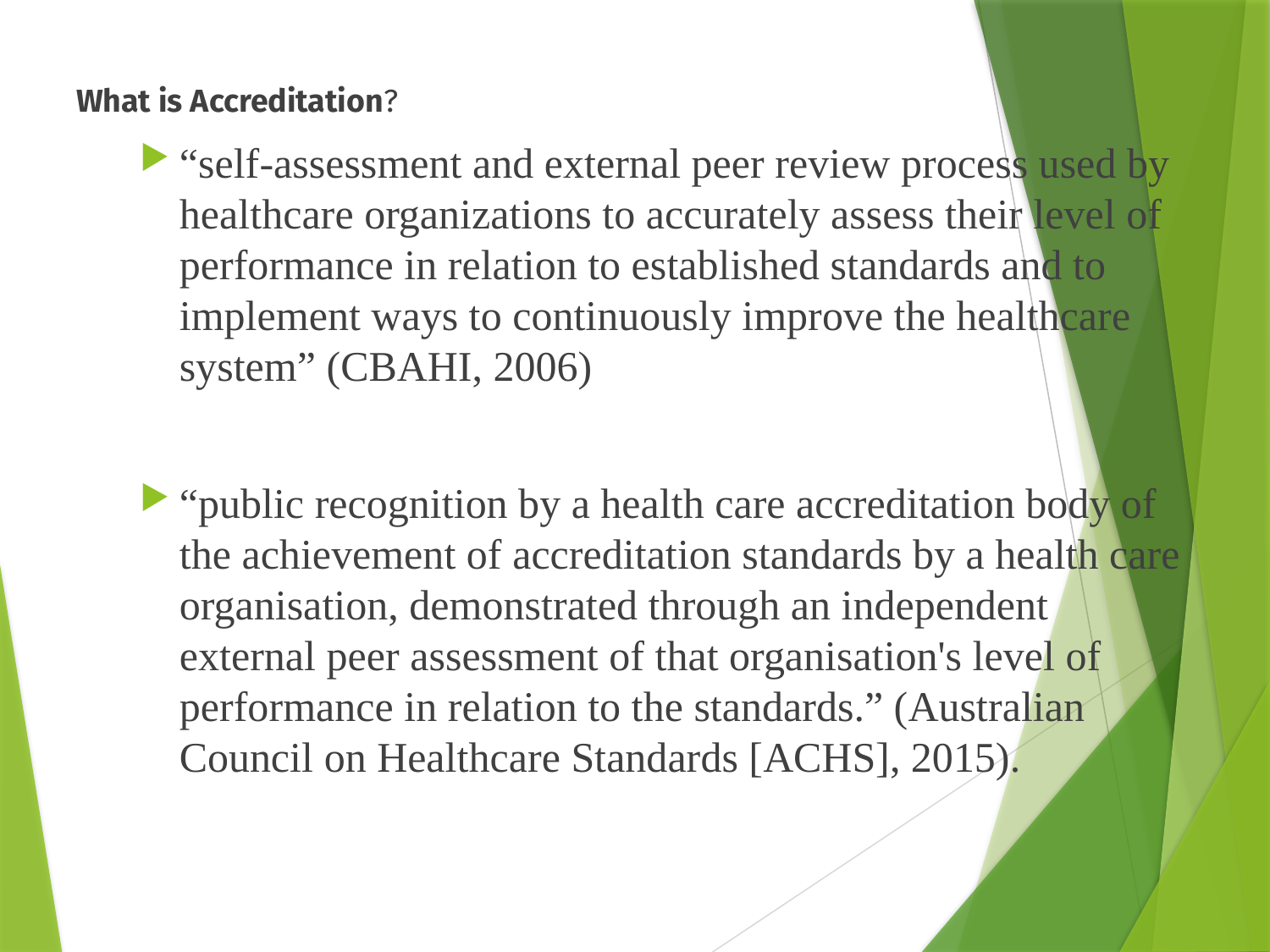

What is Accreditation?
“self-assessment and external peer review process used by healthcare organizations to accurately assess their level of performance in relation to established standards and to implement ways to continuously improve the healthcare system” (CBAHI, 2006)

“public recognition by a health care accreditation body of the achievement of accreditation standards by a health care organisation, demonstrated through an independent external peer assessment of that organisation's level of performance in relation to the standards.” (Australian Council on Healthcare Standards [ACHS], 2015).